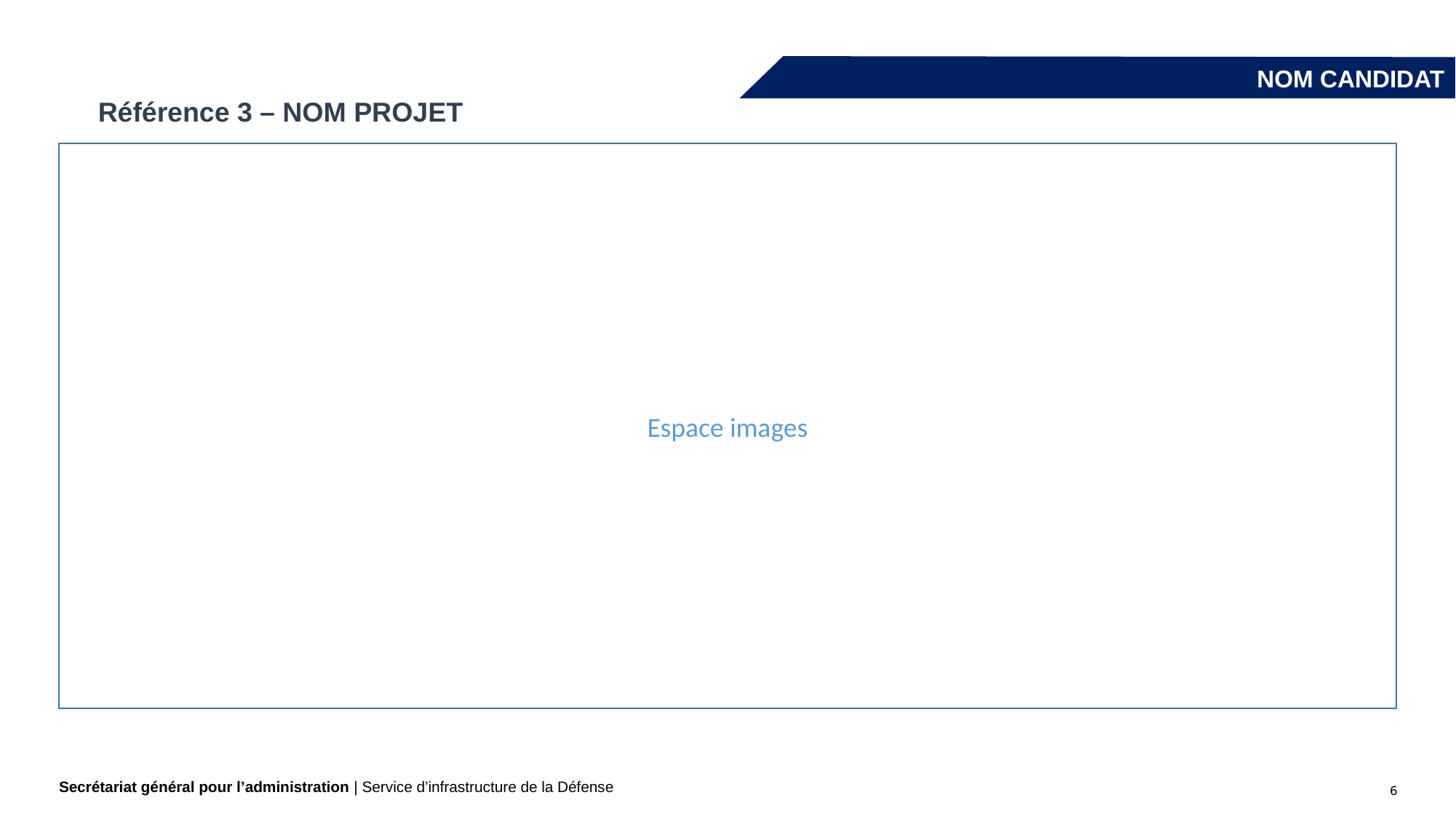

NOM CANDIDAT
Référence 3 – NOM PROJET
Espace images
6